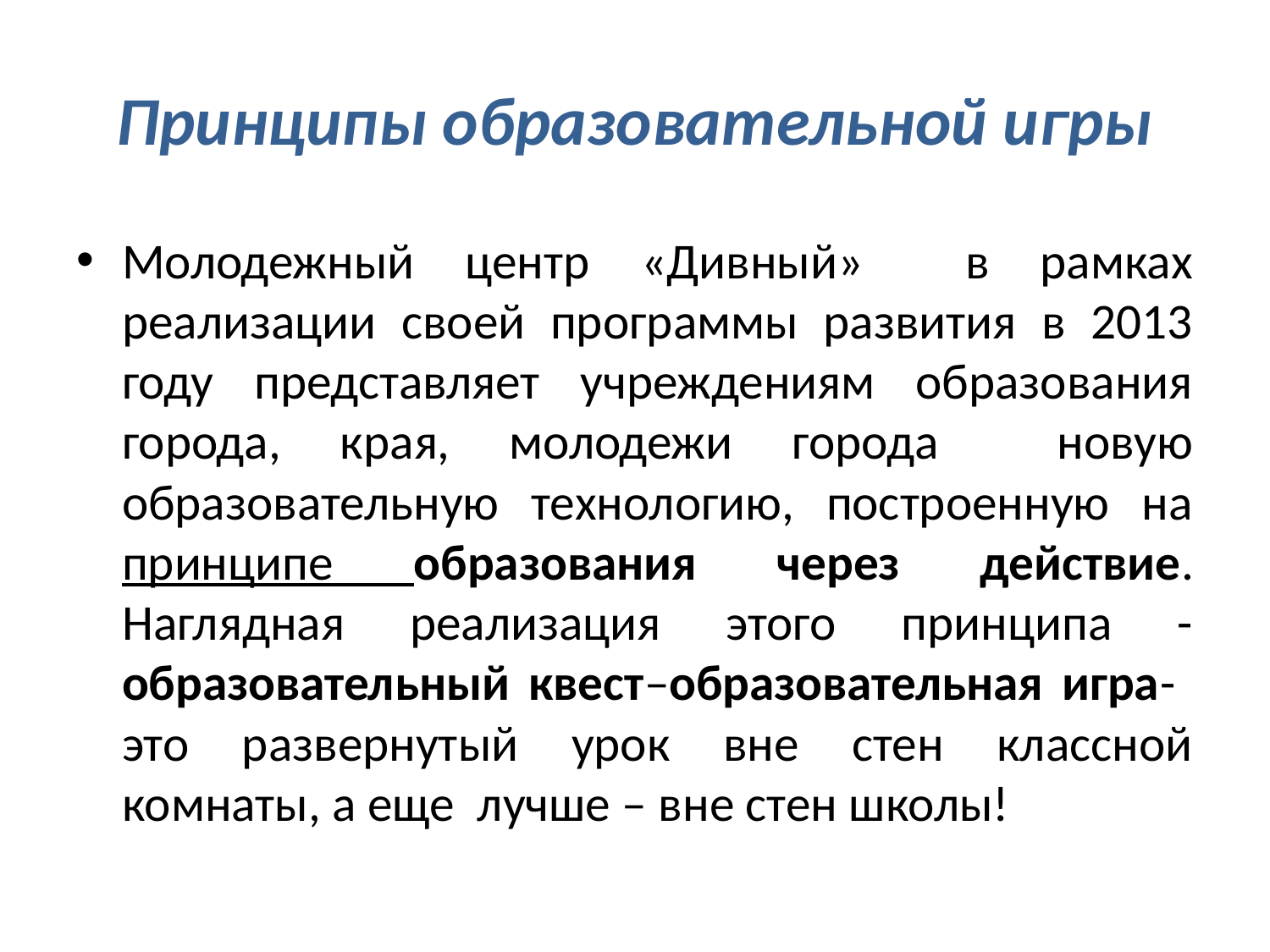

# Принципы образовательной игры
Молодежный центр «Дивный»  в рамках реализации своей программы развития в 2013 году представляет учреждениям образования города, края, молодежи города  новую образовательную технологию, построенную на принципе образования через действие. Наглядная реализация этого принципа - образовательный квест–образовательная игра-  это развернутый урок вне стен классной комнаты, а еще  лучше – вне стен школы!